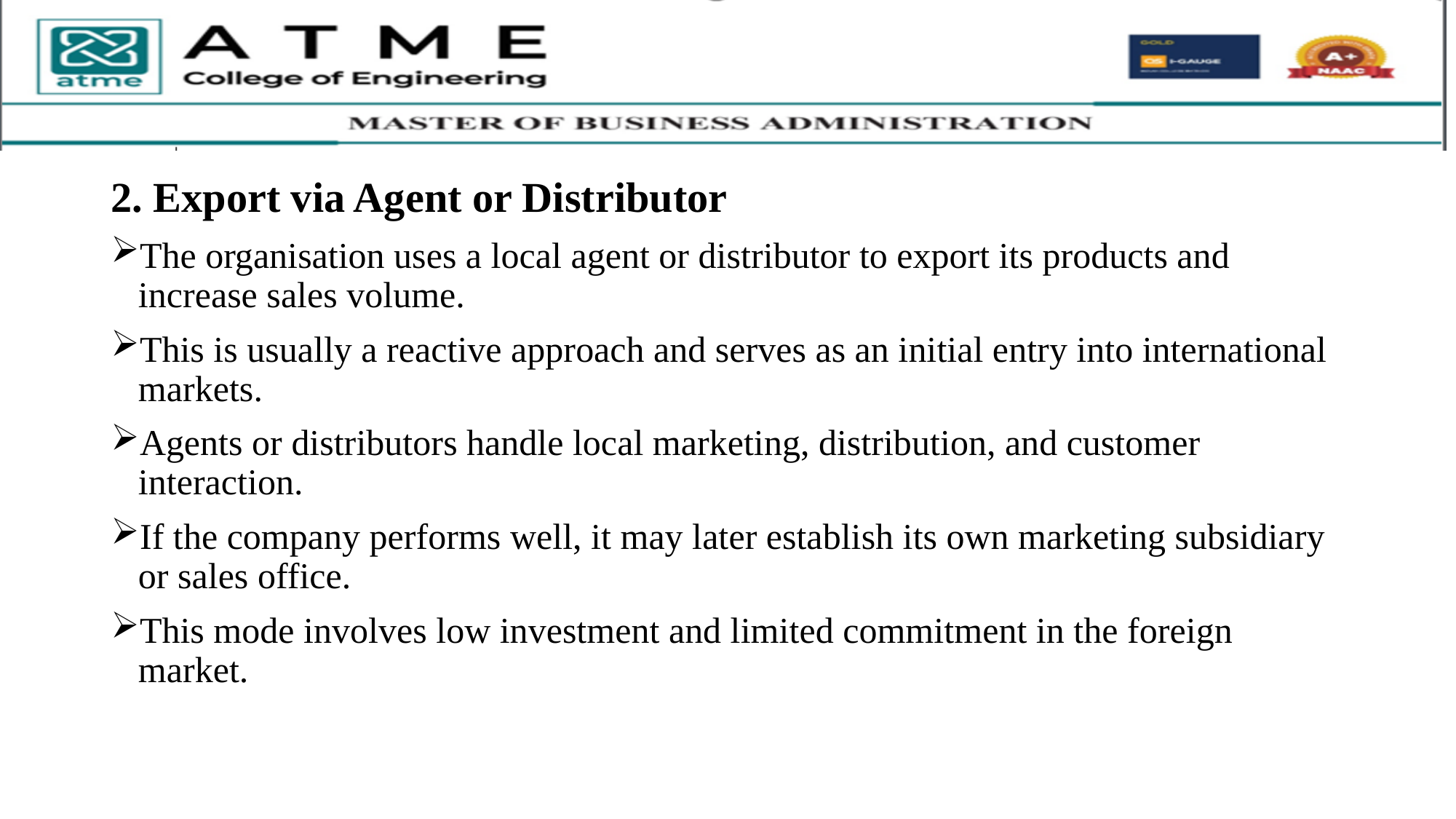

2. Export via Agent or Distributor
The organisation uses a local agent or distributor to export its products and increase sales volume.
This is usually a reactive approach and serves as an initial entry into international markets.
Agents or distributors handle local marketing, distribution, and customer interaction.
If the company performs well, it may later establish its own marketing subsidiary or sales office.
This mode involves low investment and limited commitment in the foreign market.